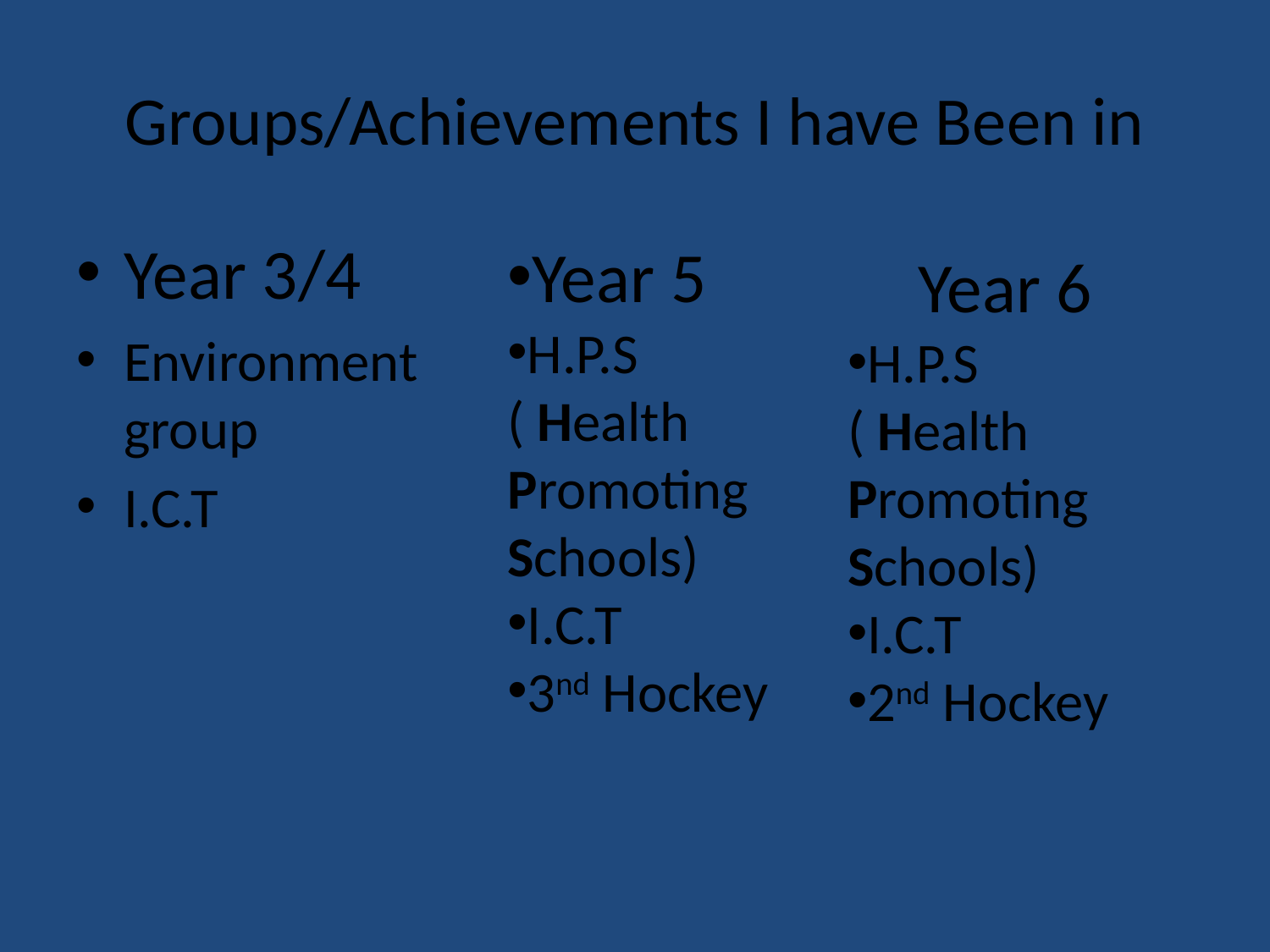

# Groups/Achievements I have Been in
Year 3/4
Environment group
I.C.T

Year 5
H.P.S ( Health Promoting Schools)
I.C.T
3nd Hockey

Year 6
H.P.S  ( Health Promoting Schools)
I.C.T
2nd Hockey